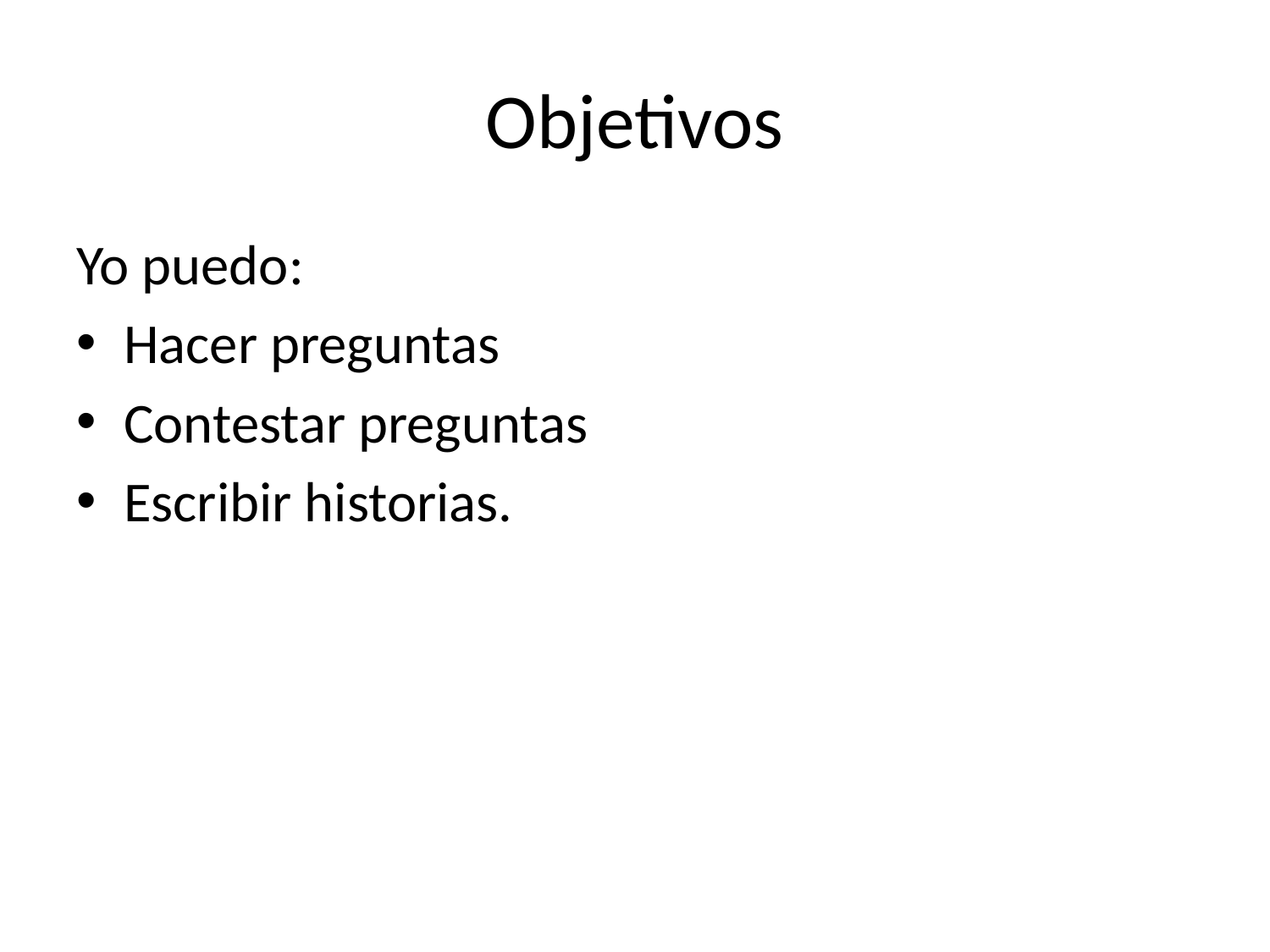

# Objetivos
Yo puedo:
Hacer preguntas
Contestar preguntas
Escribir historias.